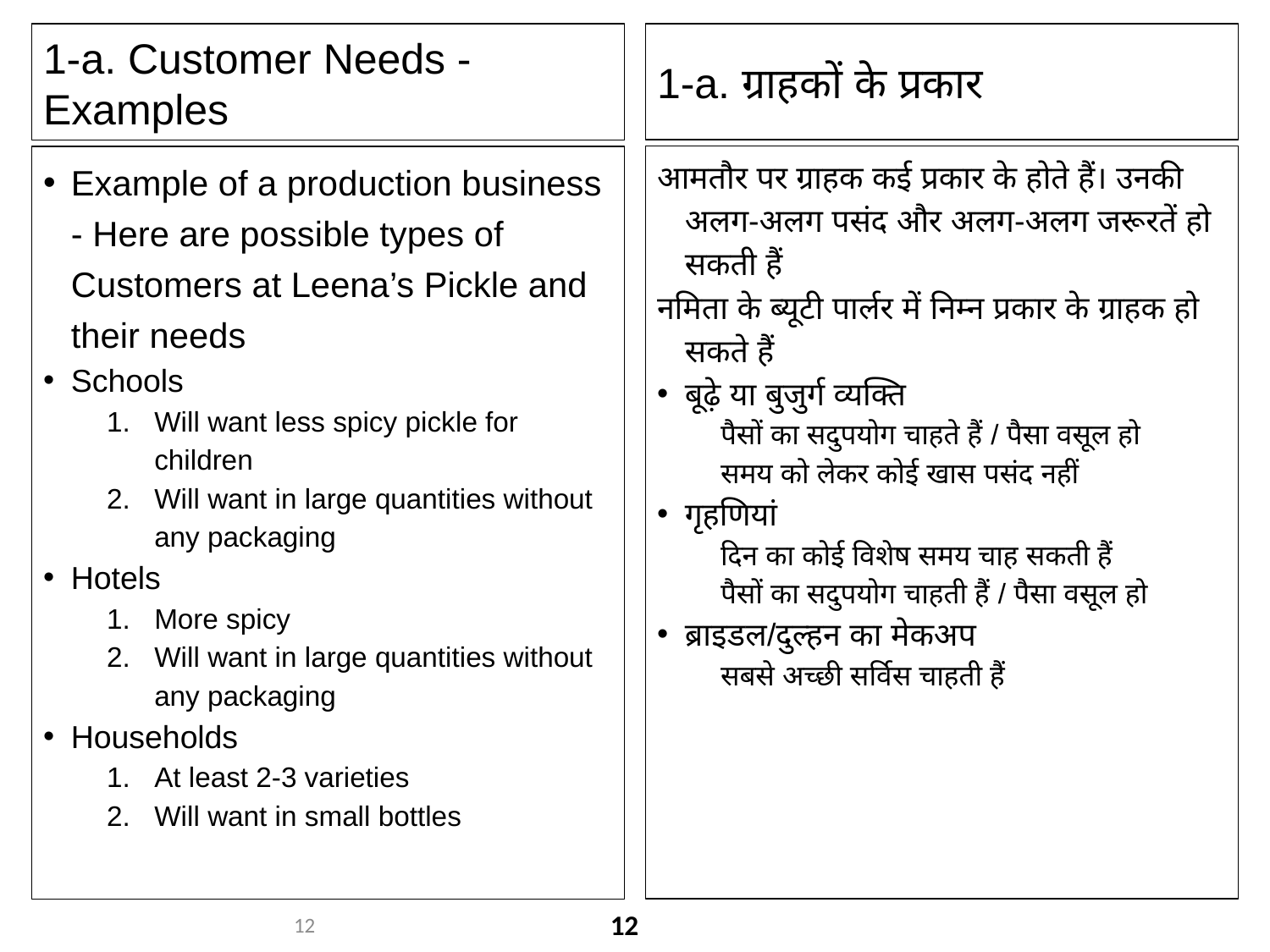

1-a. ग्राहकों के प्रकार
1-a. Customer Needs - Examples
आमतौर पर ग्राहक कई प्रकार के होते हैं। उनकी अलग-अलग पसंद और अलग-अलग जरूरतें हो सकती हैं
नमिता के ब्यूटी पार्लर में निम्न प्रकार के ग्राहक हो सकते हैं
बूढ़े या बुजुर्ग व्यक्ति‍
पैसों का सदुपयोग चाहते हैं / पैसा वसूल हो
समय को लेकर कोई खास पसंद नहीं
गृहणि‍यां
दिन का कोई विशेष समय चाह सकती हैं
पैसों का सदुपयोग चाहती हैं / पैसा वसूल हो
ब्राइडल/दुल्हन का मेकअप
सबसे अच्छी सर्विस चाहती हैं
Example of a production business - Here are possible types of Customers at Leena’s Pickle and their needs
Schools
Will want less spicy pickle for children
Will want in large quantities without any packaging
Hotels
More spicy
Will want in large quantities without any packaging
Households
At least 2-3 varieties
Will want in small bottles
12
12